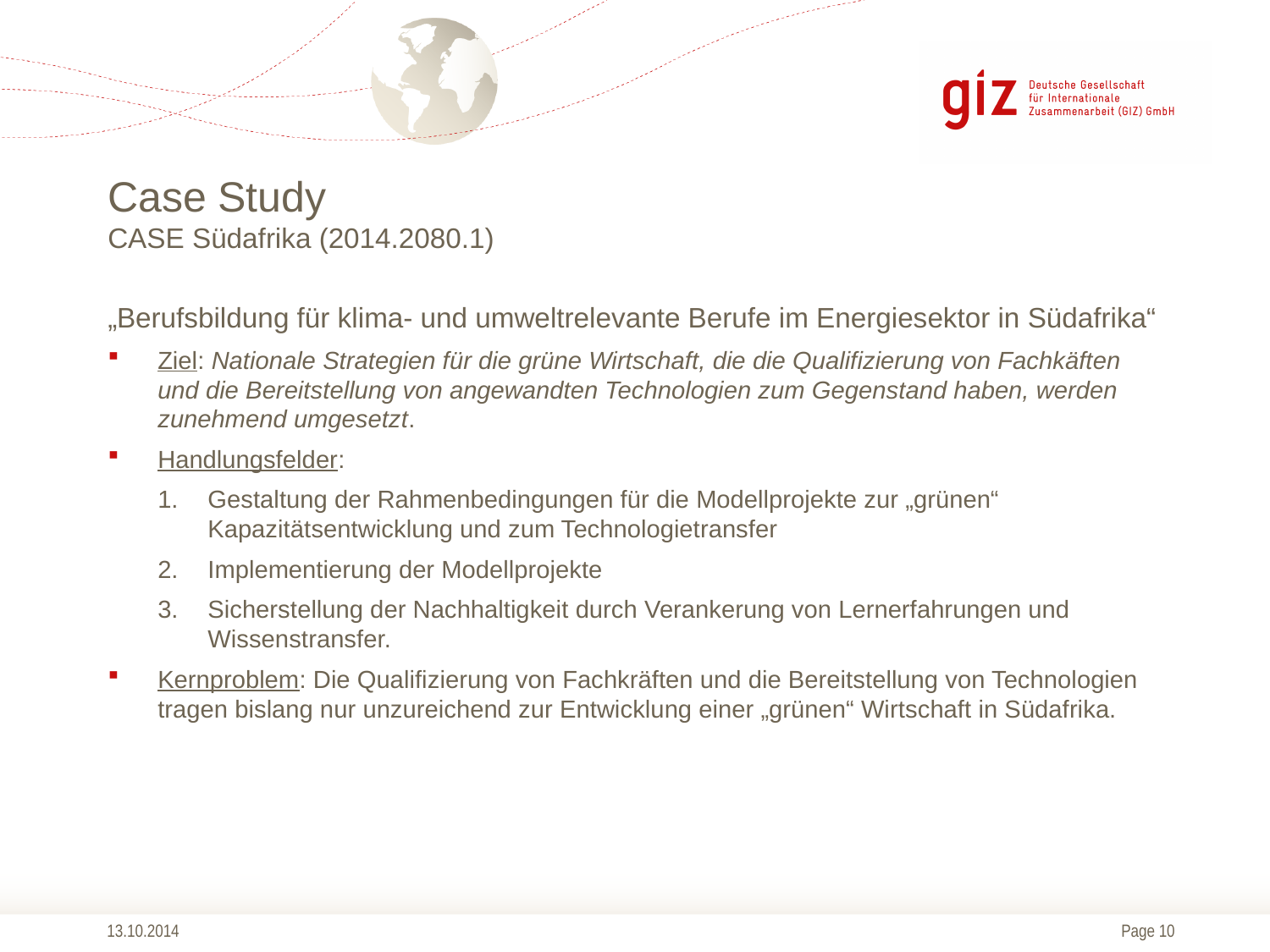

# Case Study CASE Südafrika (2014.2080.1)
„Berufsbildung für klima- und umweltrelevante Berufe im Energiesektor in Südafrika“
Ziel: Nationale Strategien für die grüne Wirtschaft, die die Qualifizierung von Fachkäften und die Bereitstellung von angewandten Technologien zum Gegenstand haben, werden zunehmend umgesetzt.
Handlungsfelder:
Gestaltung der Rahmenbedingungen für die Modellprojekte zur „grünen“ Kapazitätsentwicklung und zum Technologietransfer
Implementierung der Modellprojekte
Sicherstellung der Nachhaltigkeit durch Verankerung von Lernerfahrungen und Wissenstransfer.
Kernproblem: Die Qualifizierung von Fachkräften und die Bereitstellung von Technologien tragen bislang nur unzureichend zur Entwicklung einer „grünen“ Wirtschaft in Südafrika.
13.10.2014